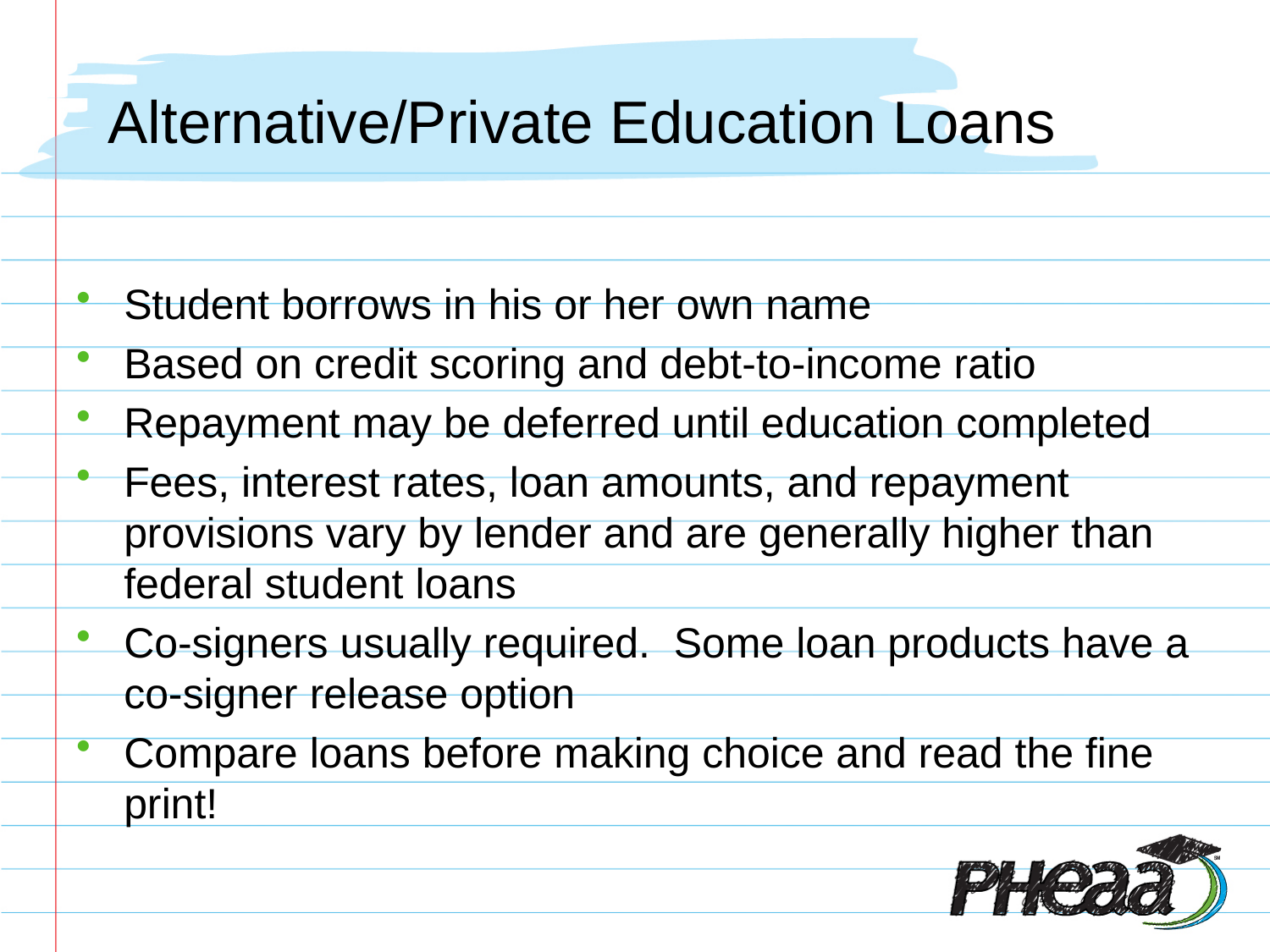

# Alternative/Private Education Loans

Student borrows in his or her own name
Based on credit scoring and debt-to-income ratio
Repayment may be deferred until education completed
Fees, interest rates, loan amounts, and repayment provisions vary by lender and are generally higher than federal student loans
Co-signers usually required.  Some loan products have a co-signer release option
Compare loans before making choice and read the fine print!